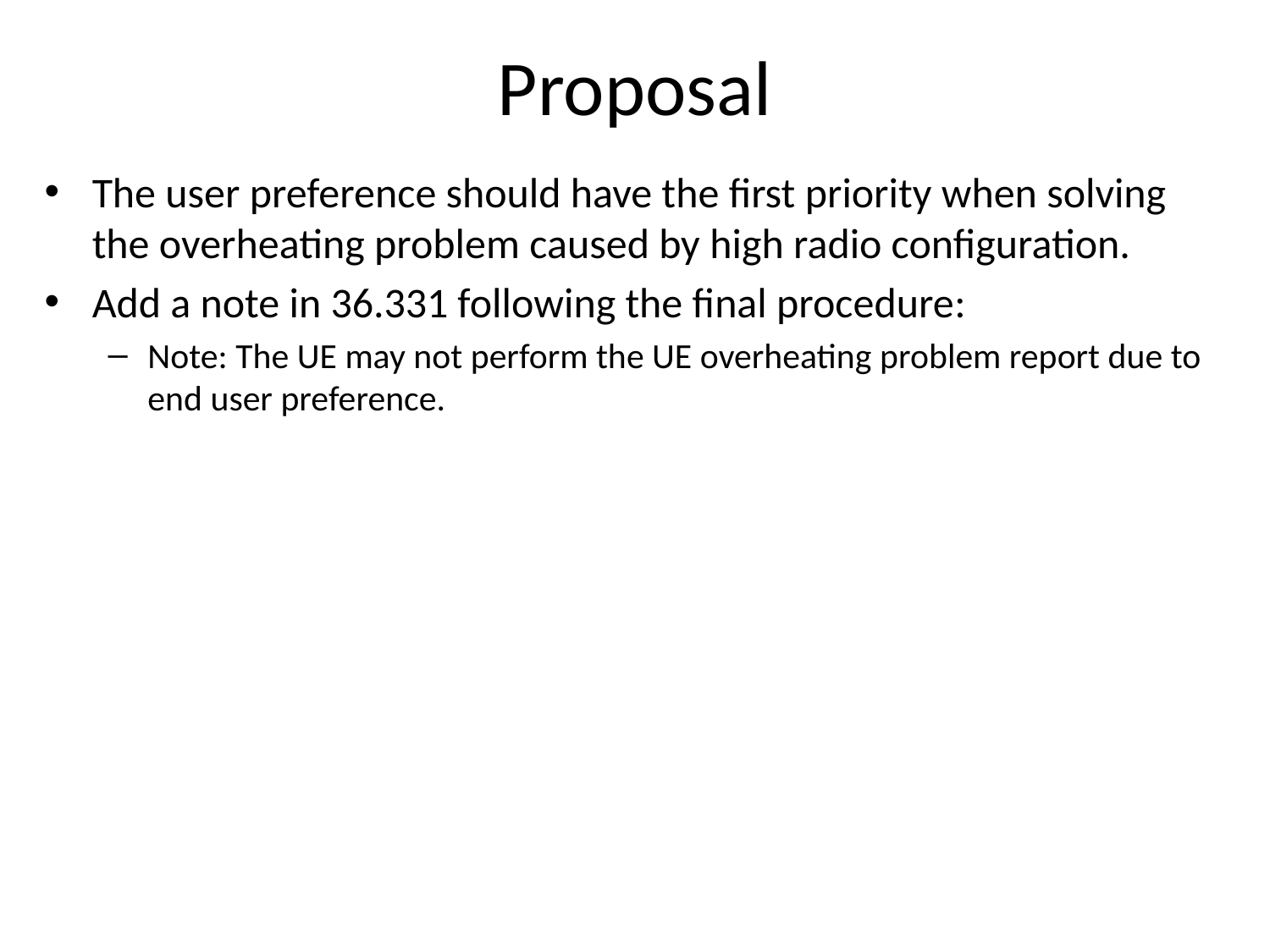

# Proposal
The user preference should have the first priority when solving the overheating problem caused by high radio configuration.
Add a note in 36.331 following the final procedure:
Note: The UE may not perform the UE overheating problem report due to end user preference.